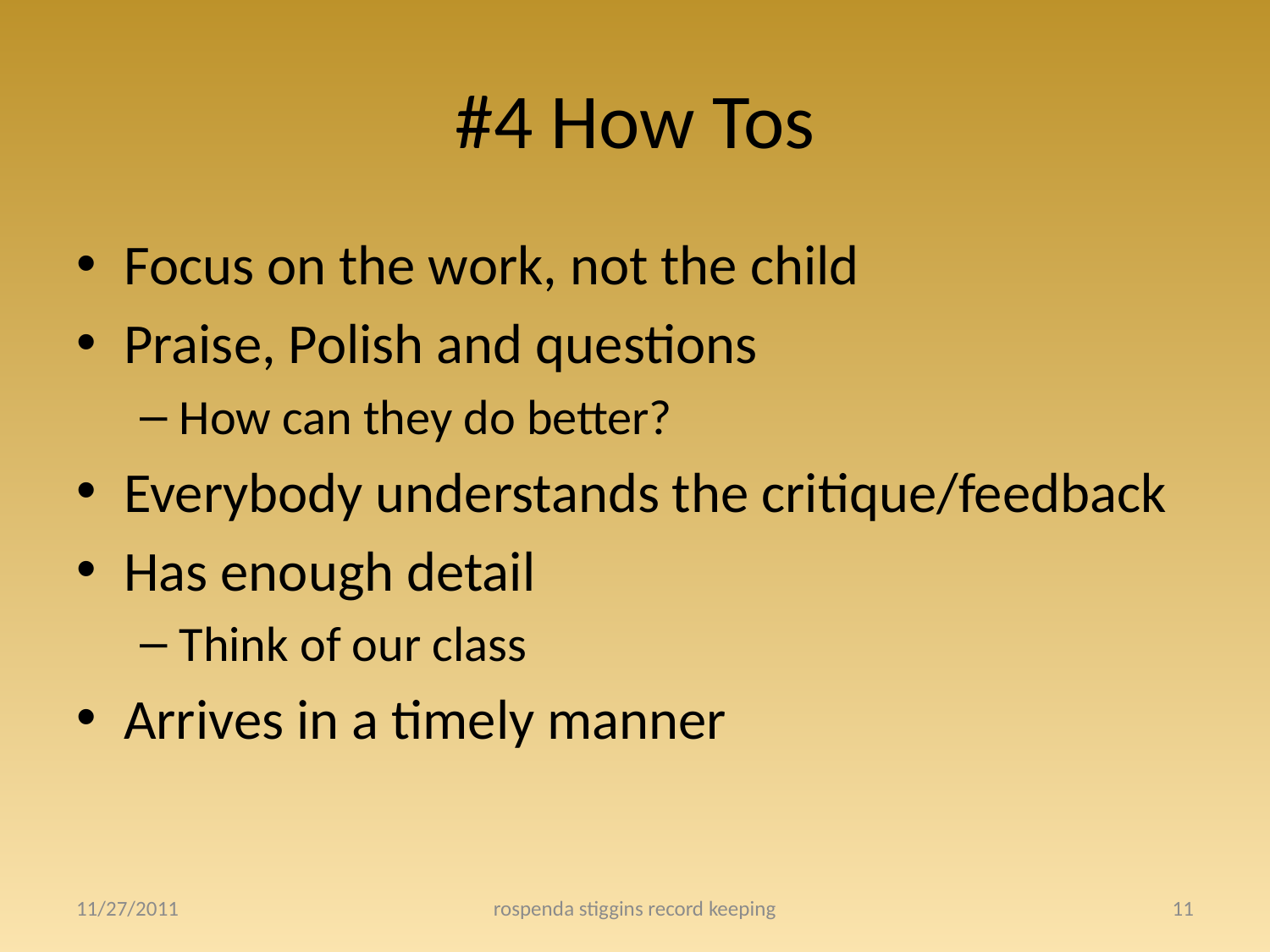

# #4 How Tos
Focus on the work, not the child
Praise, Polish and questions
How can they do better?
Everybody understands the critique/feedback
Has enough detail
Think of our class
Arrives in a timely manner

11/27/2011
rospenda stiggins record keeping
11